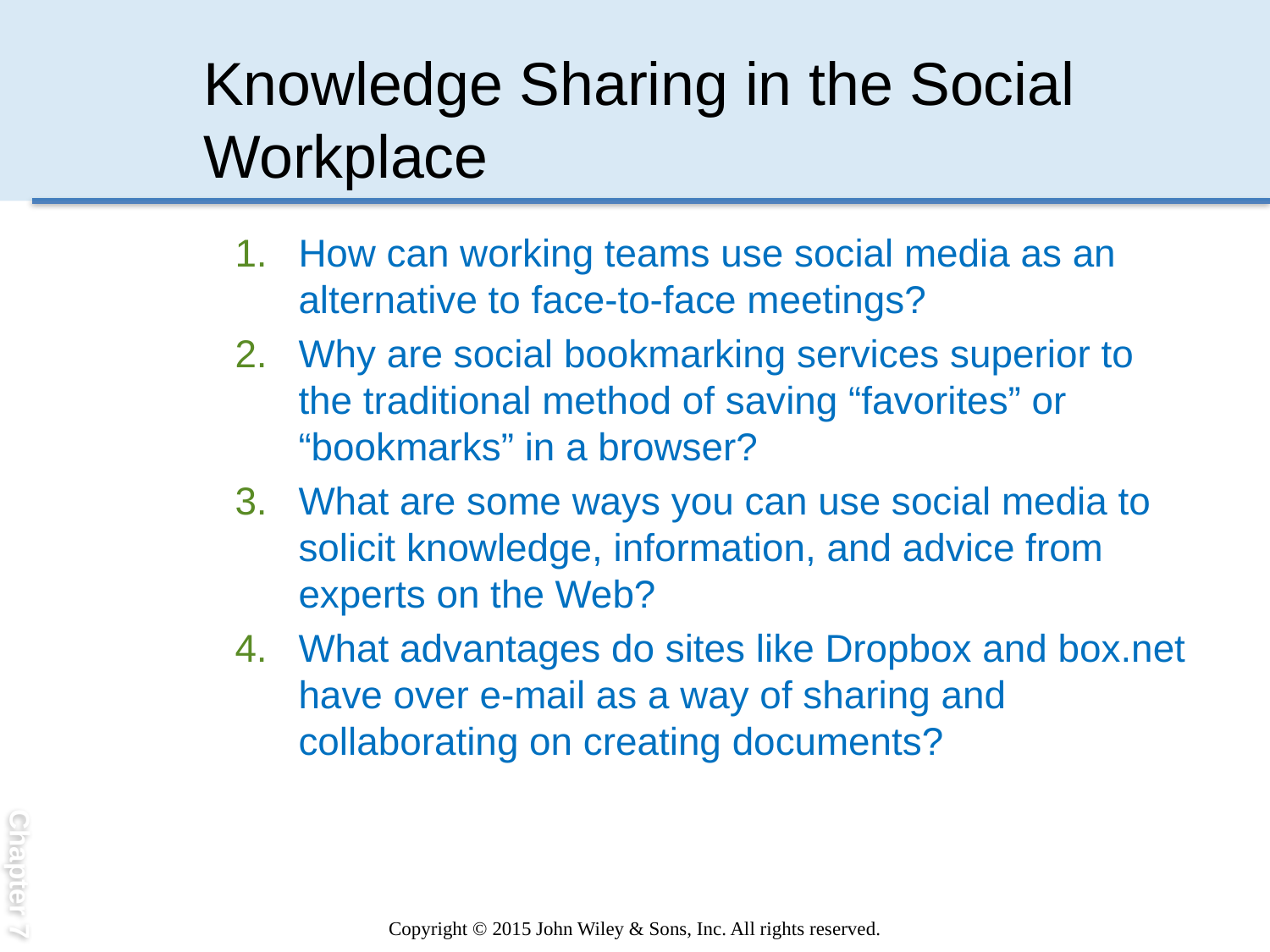

Chapter 7
# Knowledge Sharing in the Social Workplace
How can working teams use social media as an alternative to face-to-face meetings?
Why are social bookmarking services superior to the traditional method of saving “favorites” or “bookmarks” in a browser?
What are some ways you can use social media to solicit knowledge, information, and advice from experts on the Web?
What advantages do sites like Dropbox and box.net have over e-mail as a way of sharing and collaborating on creating documents?